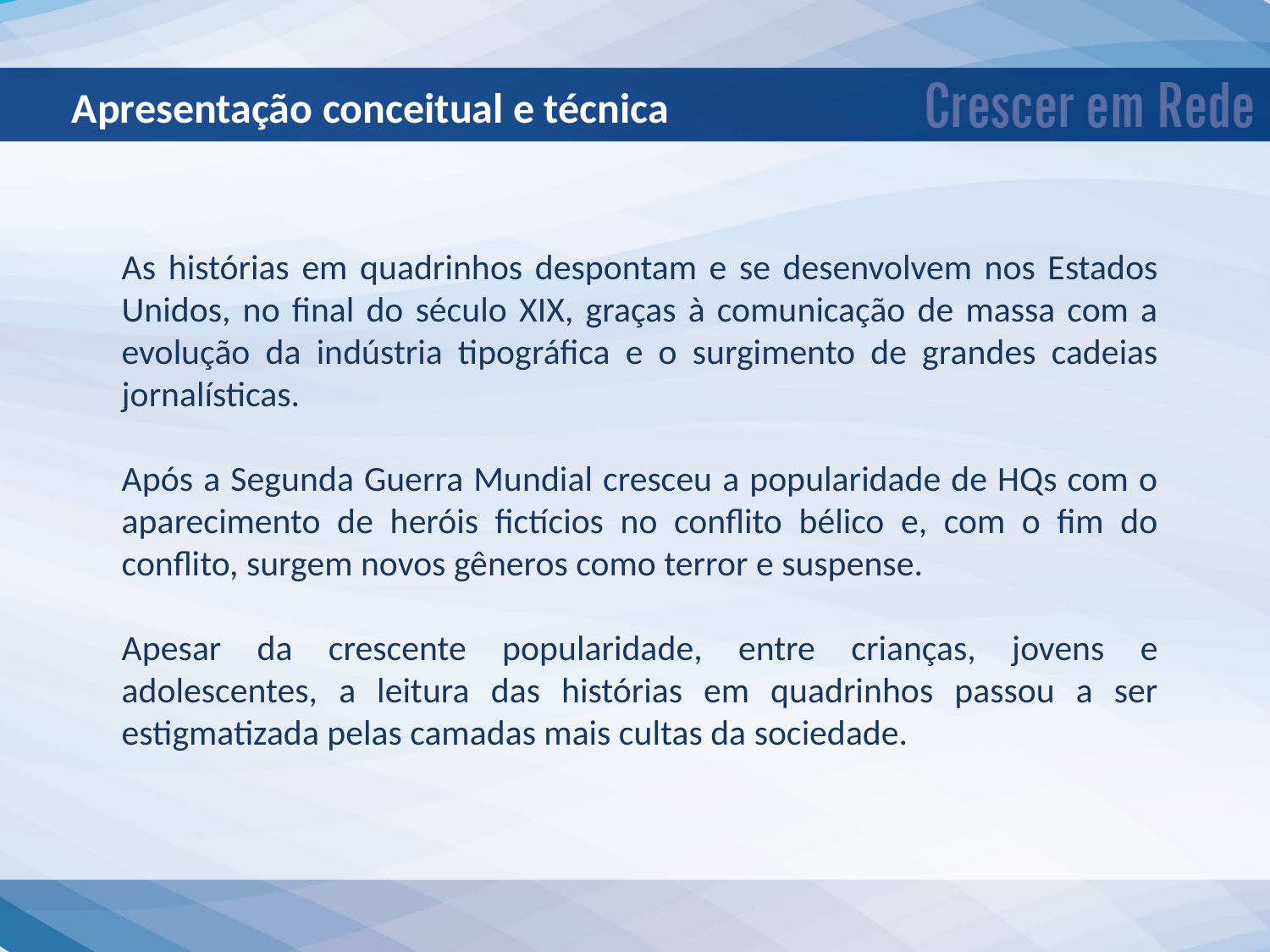

Apresentação conceitual e técnica
As histórias em quadrinhos despontam e se desenvolvem nos Estados Unidos, no final do século XIX, graças à comunicação de massa com a evolução da indústria tipográfica e o surgimento de grandes cadeias jornalísticas.

Após a Segunda Guerra Mundial cresceu a popularidade de HQs com o aparecimento de heróis fictícios no conflito bélico e, com o fim do conflito, surgem novos gêneros como terror e suspense.

Apesar da crescente popularidade, entre crianças, jovens e adolescentes, a leitura das histórias em quadrinhos passou a ser estigmatizada pelas camadas mais cultas da sociedade.